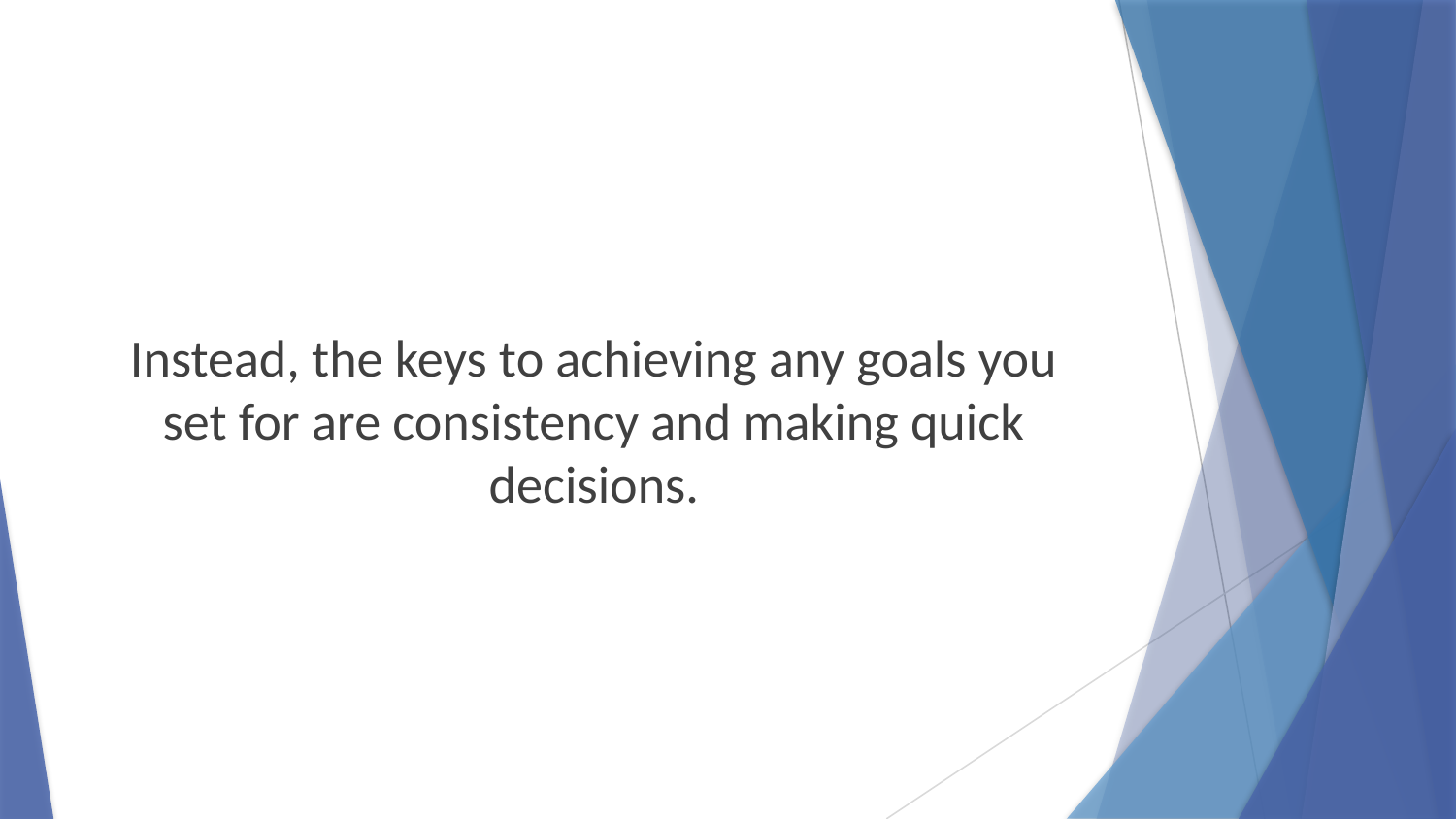

Instead, the keys to achieving any goals you set for are consistency and making quick decisions.